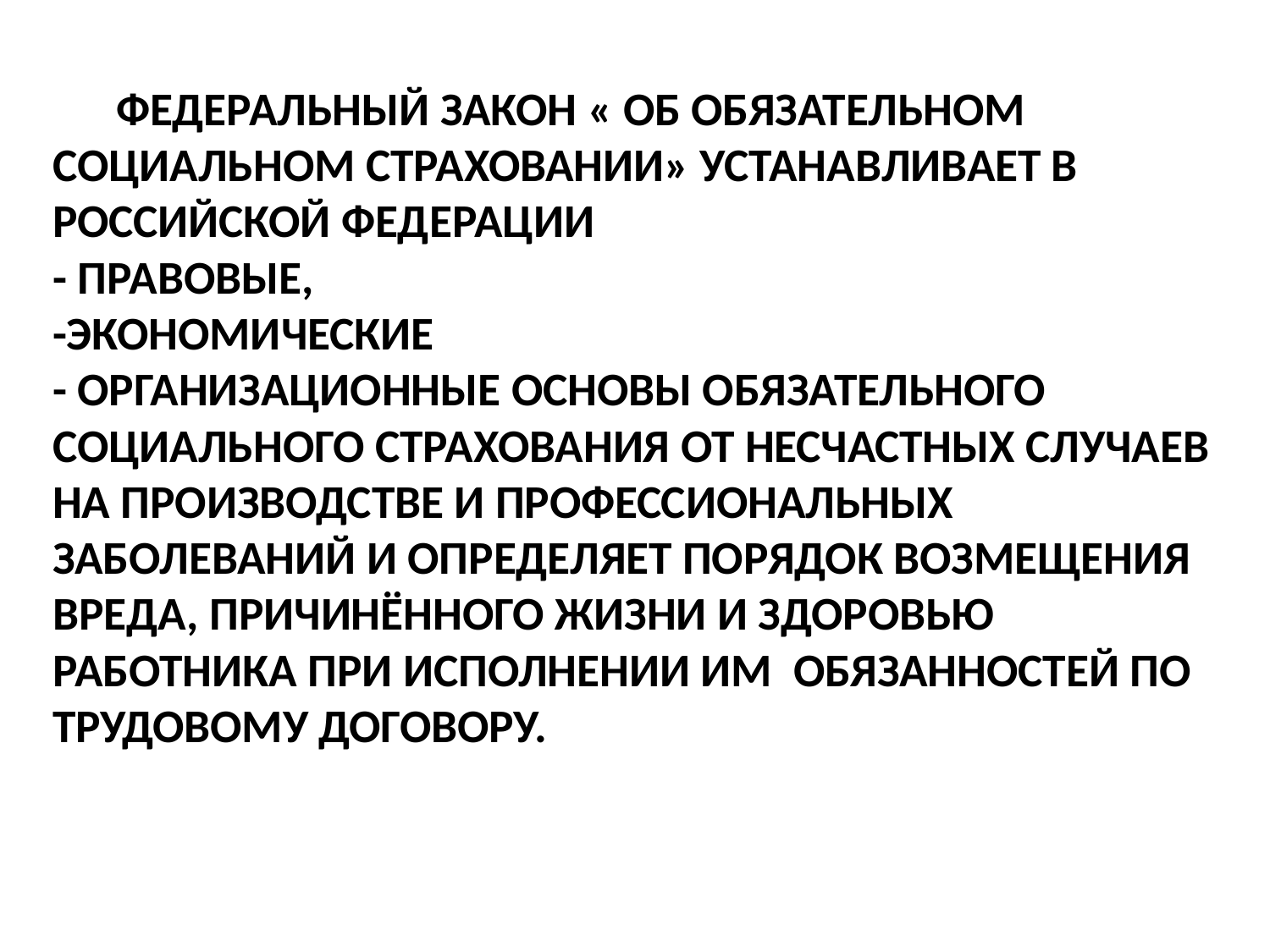

# Федеральный закон « Об обязательном социальном страховании» устанавливает в Российской Федерации - правовые, -экономические - организационные основы обязательного социального страхования от несчастных случаев на производстве и профессиональных заболеваний и определяет порядок возмещения вреда, причинённого жизни и здоровью работника при исполнении им  обязанностей по трудовому договору.